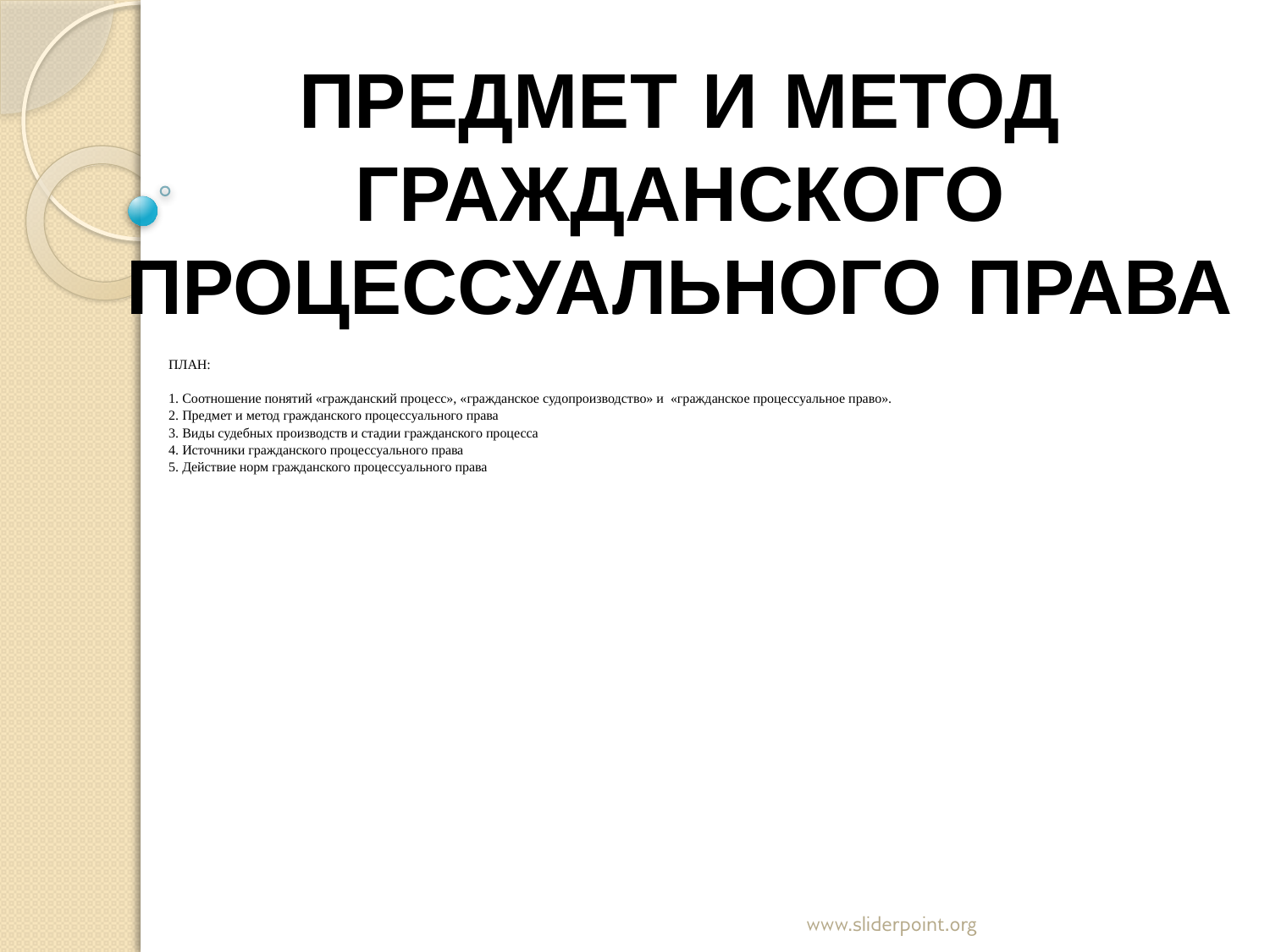

# ПРЕДМЕТ И МЕТОД ГРАЖДАНСКОГО ПРОЦЕССУАЛЬНОГО ПРАВА
ПЛАН:

1. Соотношение понятий «гражданский процесс», «гражданское судопроизводство» и  «гражданское процессуальное право».
2. Предмет и метод гражданского процессуального права
3. Виды судебных производств и стадии гражданского процесса
4. Источники гражданского процессуального права
5. Действие норм гражданского процессуального права

www.sliderpoint.org